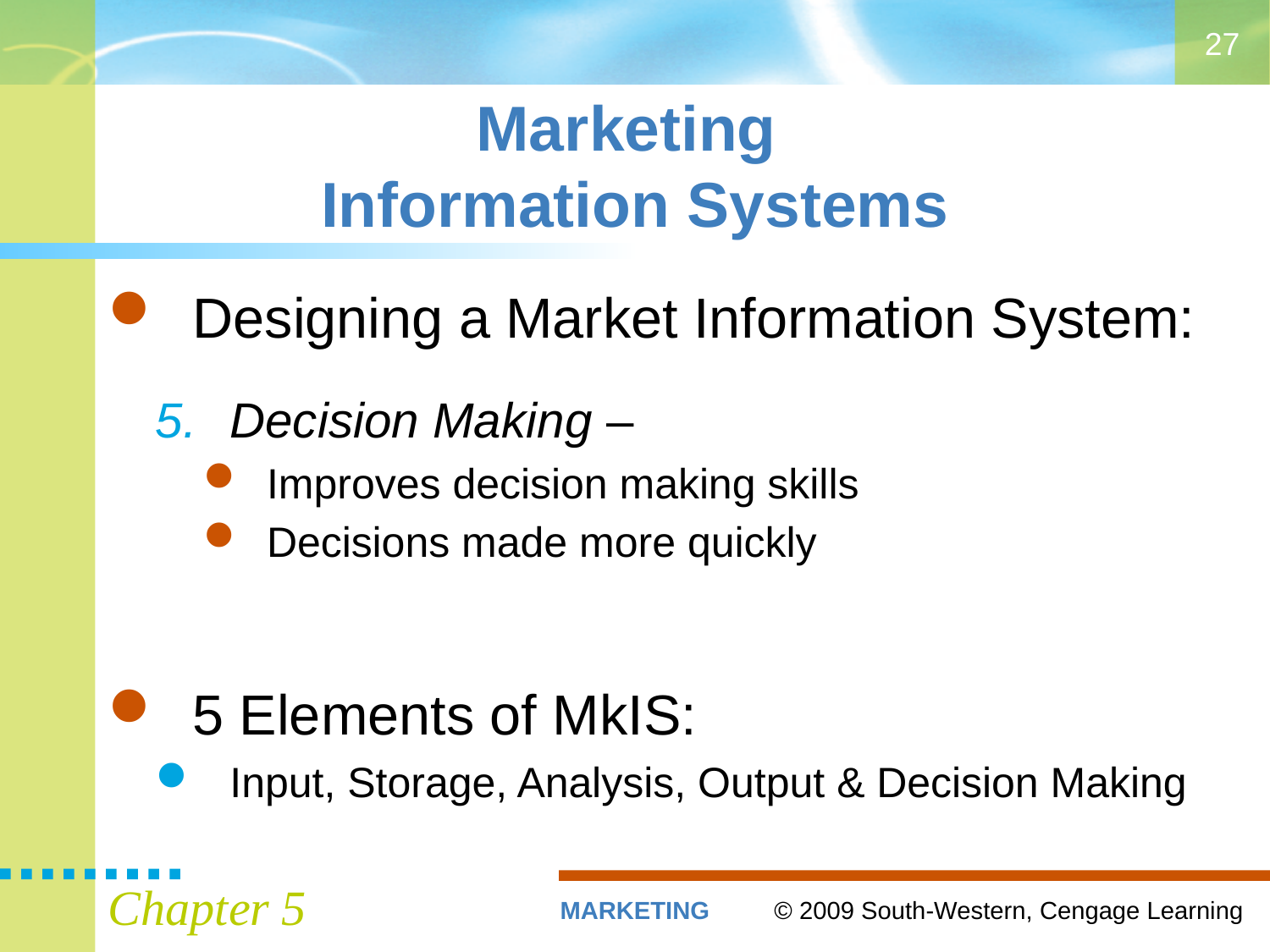

27
# Marketing Information Systems
Designing a Market Information System:
Decision Making –
Improves decision making skills
Decisions made more quickly
5 Elements of MkIS:
Input, Storage, Analysis, Output & Decision Making
Chapter 5